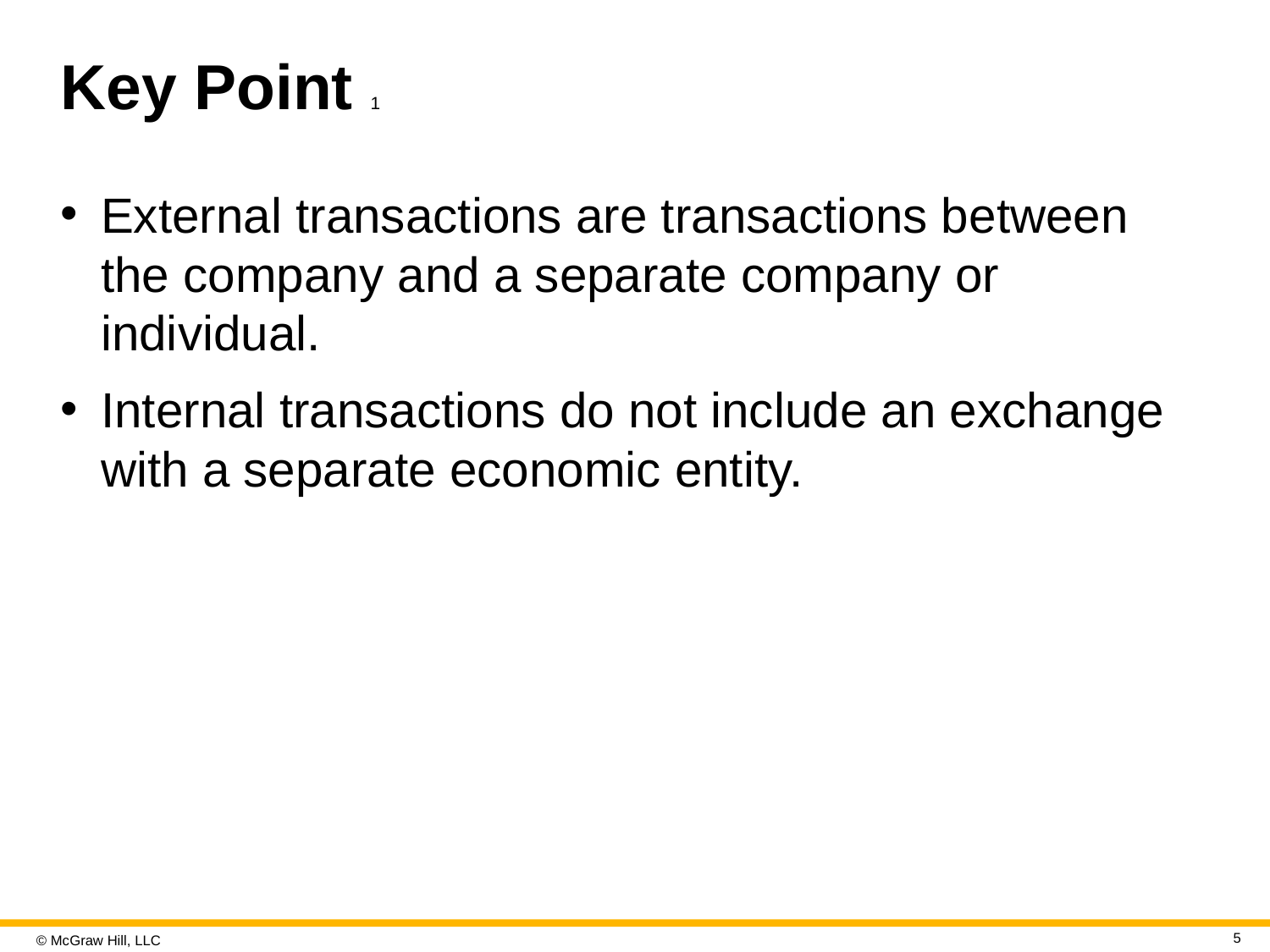

# Key Point 1
External transactions are transactions between the company and a separate company or individual.
Internal transactions do not include an exchange with a separate economic entity.
5